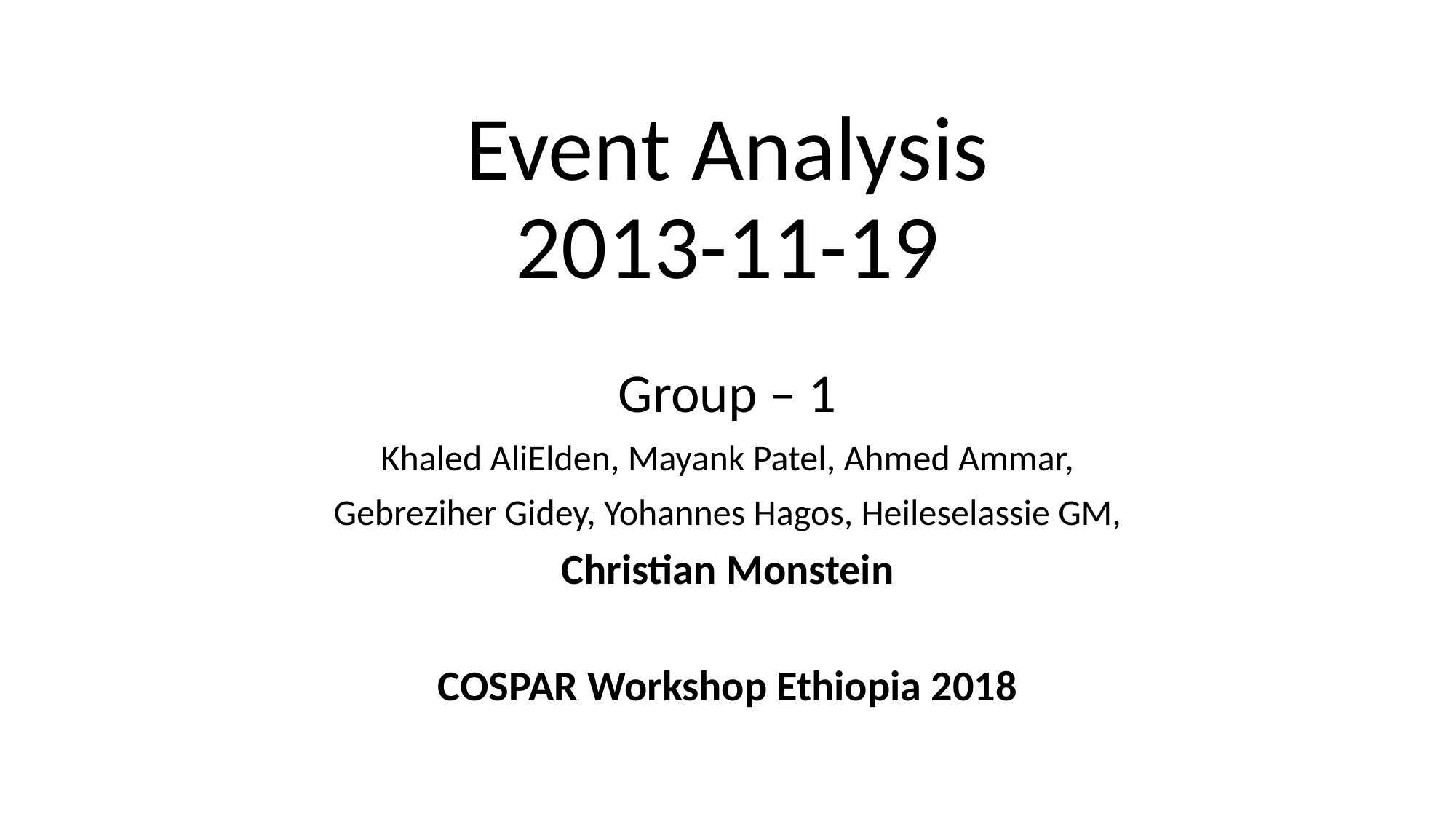

# Event Analysis 2013-11-19
Group – 1
Khaled AliElden, Mayank Patel, Ahmed Ammar,
Gebreziher Gidey, Yohannes Hagos, Heileselassie GM,
Christian Monstein
COSPAR Workshop Ethiopia 2018